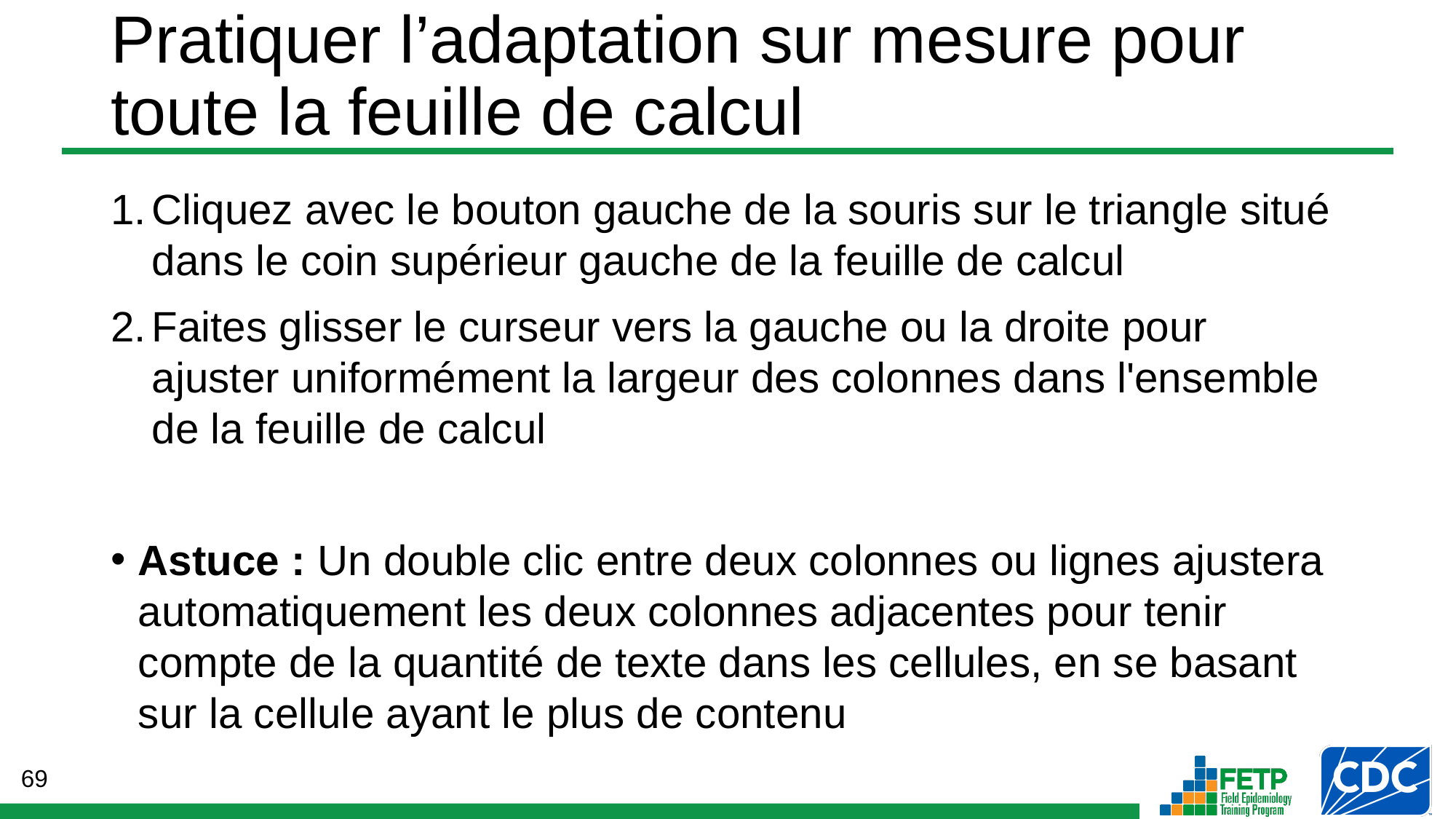

# Pratiquer l’adaptation sur mesure pour toute la feuille de calcul
Cliquez avec le bouton gauche de la souris sur le triangle situé dans le coin supérieur gauche de la feuille de calcul
Faites glisser le curseur vers la gauche ou la droite pour ajuster uniformément la largeur des colonnes dans l'ensemble de la feuille de calcul

Astuce : Un double clic entre deux colonnes ou lignes ajustera automatiquement les deux colonnes adjacentes pour tenir compte de la quantité de texte dans les cellules, en se basant sur la cellule ayant le plus de contenu